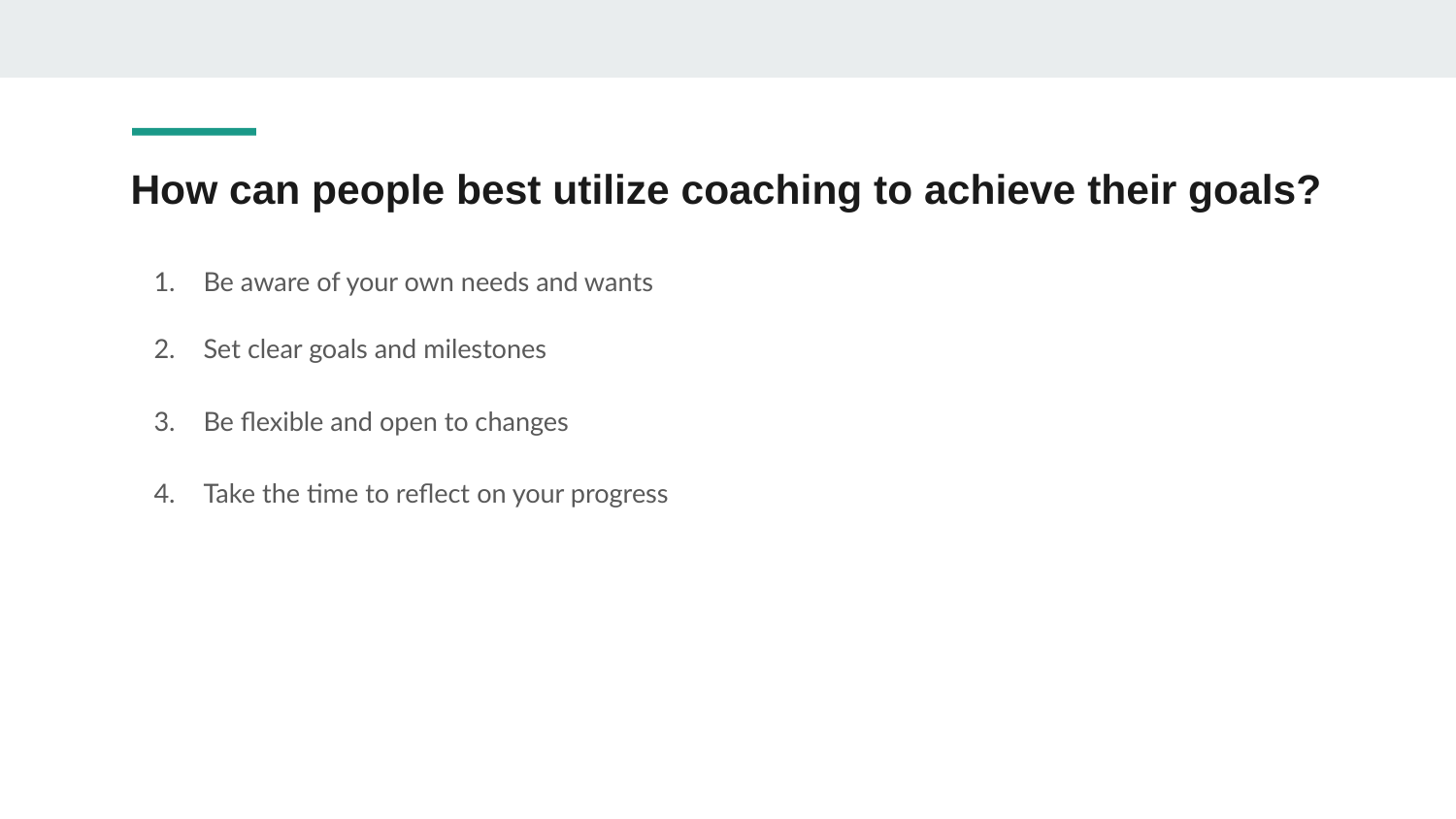

# How can people best utilize coaching to achieve their goals?
Be aware of your own needs and wants
Set clear goals and milestones
Be flexible and open to changes
Take the time to reflect on your progress